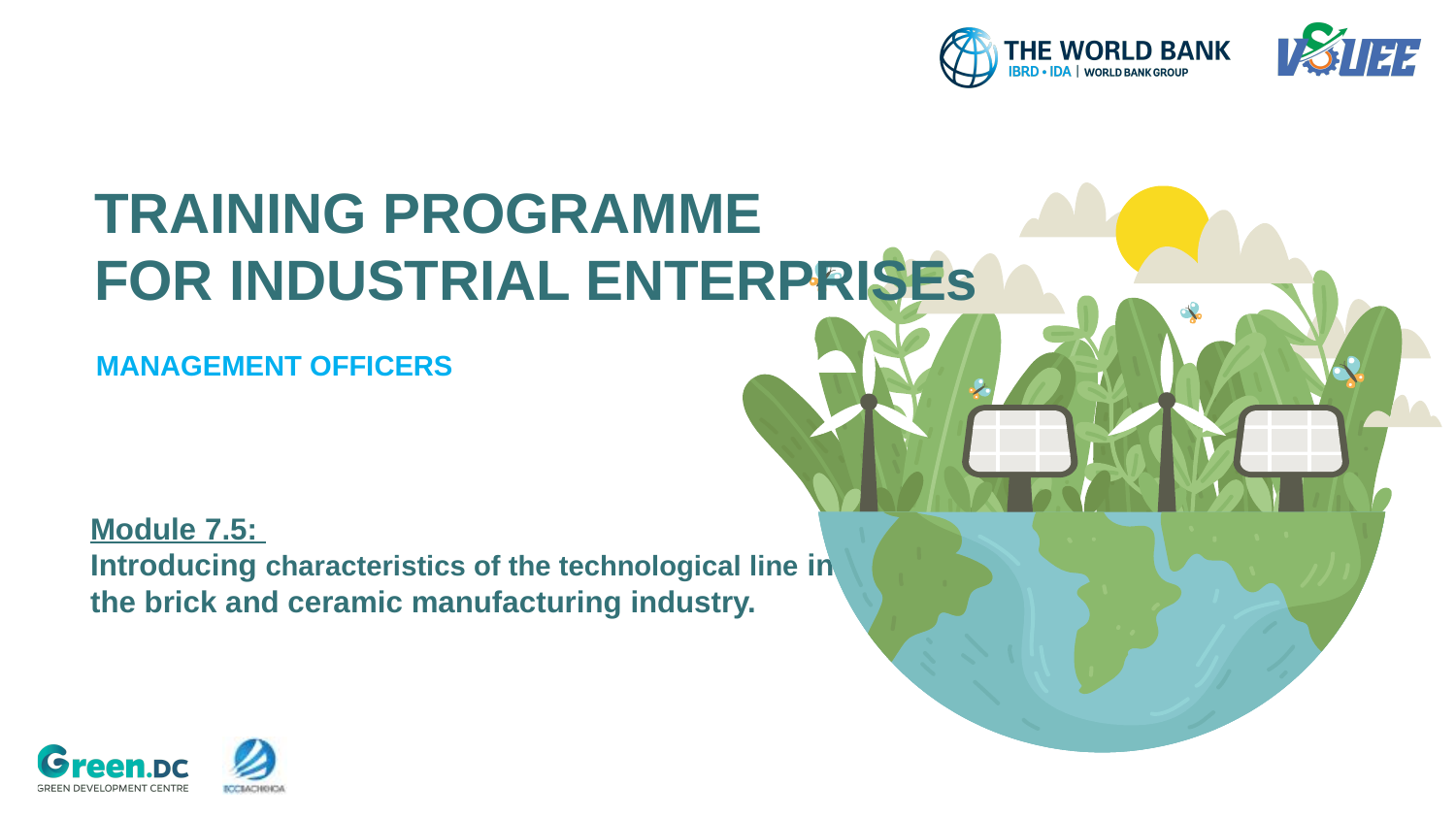

# TRAINING PROGRAMME FOR INDUSTRIAL ENTERPRISEs

MANAGEMENT OFFICERS
Module 7.5:
Introducing characteristics of the technological line in the brick and ceramic manufacturing industry.